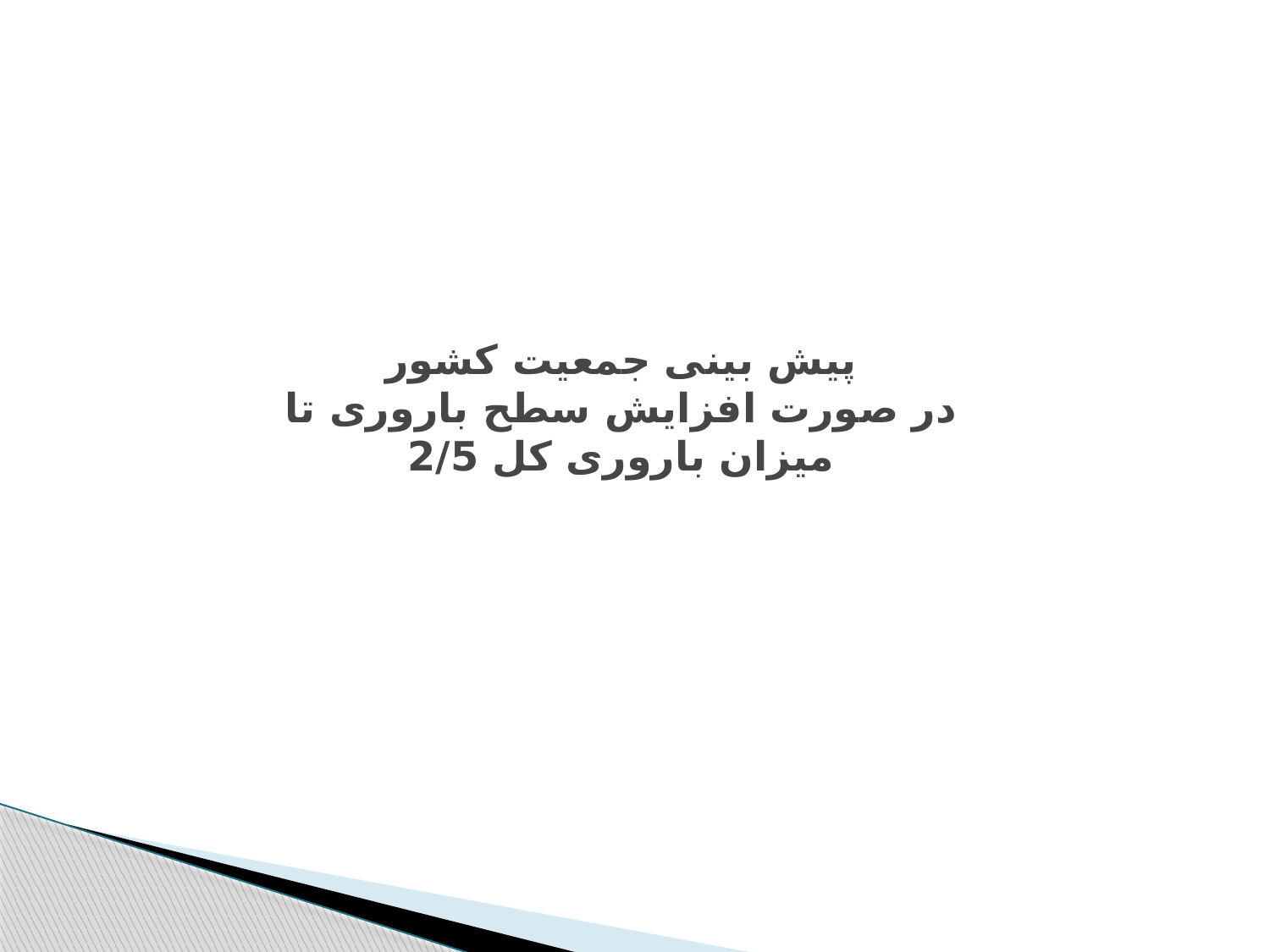

# پیش بینی جمعیت کشور در صورت افزایش سطح باروری تا میزان باروری کل 2/5